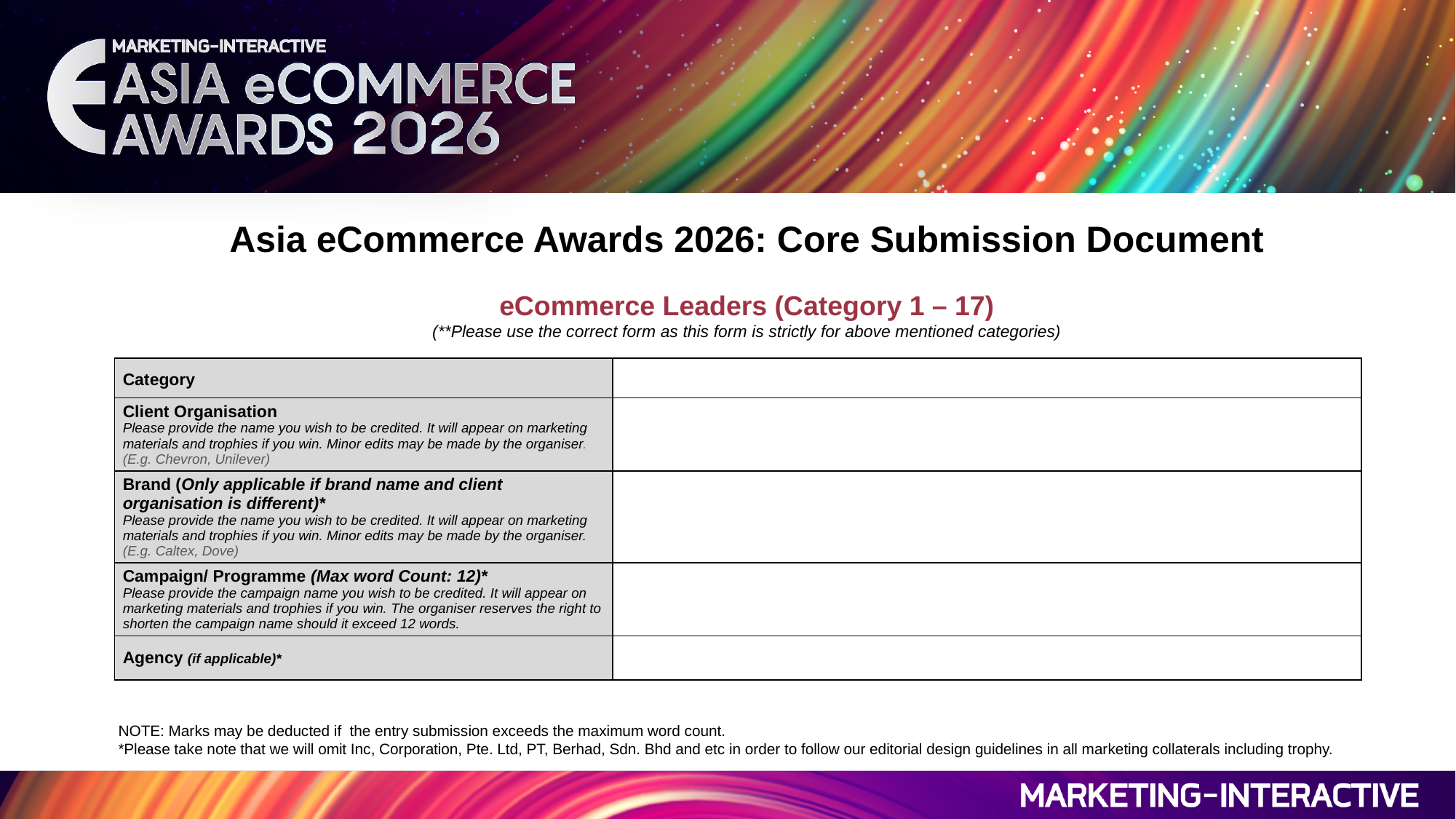

Asia eCommerce Awards 2026: Core Submission Document

eCommerce Leaders (Category 1 – 17)
(**Please use the correct form as this form is strictly for above mentioned categories)
| Category |  |
| --- | --- |
| Client Organisation Please provide the name you wish to be credited. It will appear on marketing materials and trophies if you win. Minor edits may be made by the organiser.  (E.g. Chevron, Unilever) |  |
| Brand (Only applicable if brand name and client organisation is different)\* Please provide the name you wish to be credited. It will appear on marketing materials and trophies if you win. Minor edits may be made by the organiser. (E.g. Caltex, Dove) |  |
| Campaign/ Programme (Max word Count: 12)\* Please provide the campaign name you wish to be credited. It will appear on marketing materials and trophies if you win. The organiser reserves the right to shorten the campaign name should it exceed 12 words. |  |
| Agency (if applicable)\* |  |
NOTE: Marks may be deducted if  the entry submission exceeds the maximum word count.
*Please take note that we will omit Inc, Corporation, Pte. Ltd, PT, Berhad, Sdn. Bhd and etc in order to follow our editorial design guidelines in all marketing collaterals including trophy.